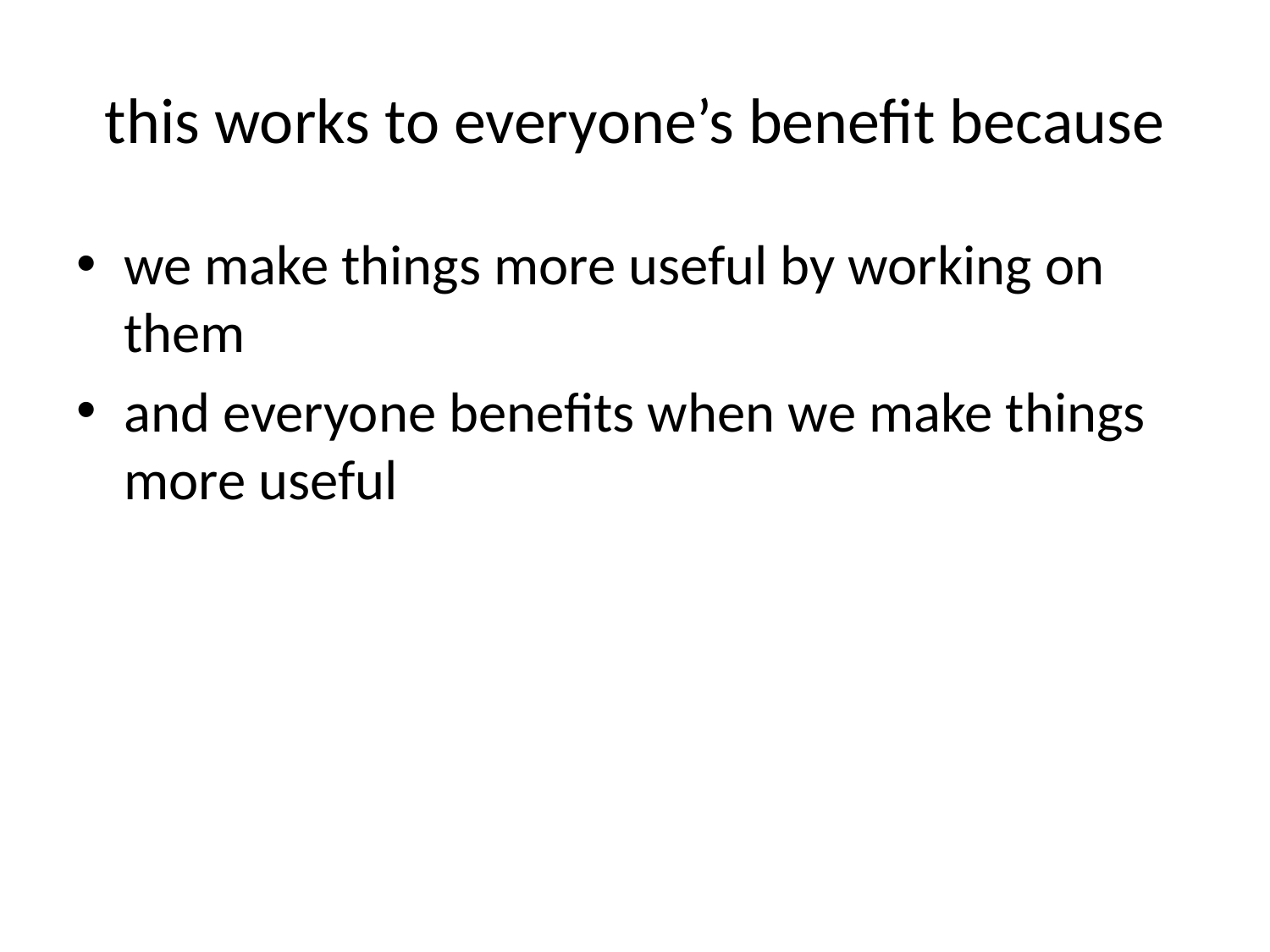

# this works to everyone’s benefit because
we make things more useful by working on them
and everyone benefits when we make things more useful